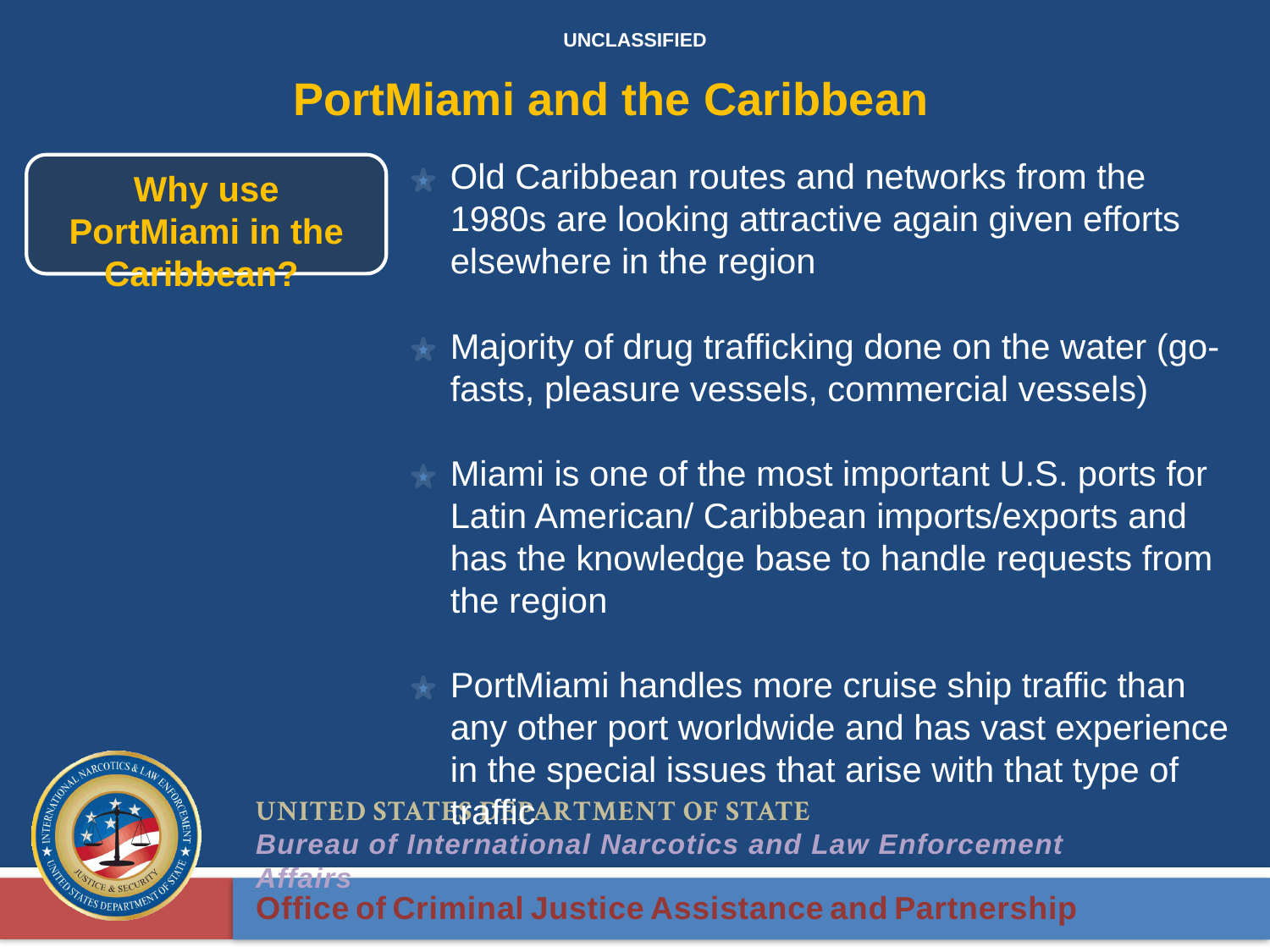

PortMiami and the Caribbean
Old Caribbean routes and networks from the 1980s are looking attractive again given efforts elsewhere in the region

Majority of drug trafficking done on the water (go-fasts, pleasure vessels, commercial vessels)

Miami is one of the most important U.S. ports for Latin American/ Caribbean imports/exports and has the knowledge base to handle requests from the region

PortMiami handles more cruise ship traffic than any other port worldwide and has vast experience in the special issues that arise with that type of traffic

Why use PortMiami in the Caribbean?